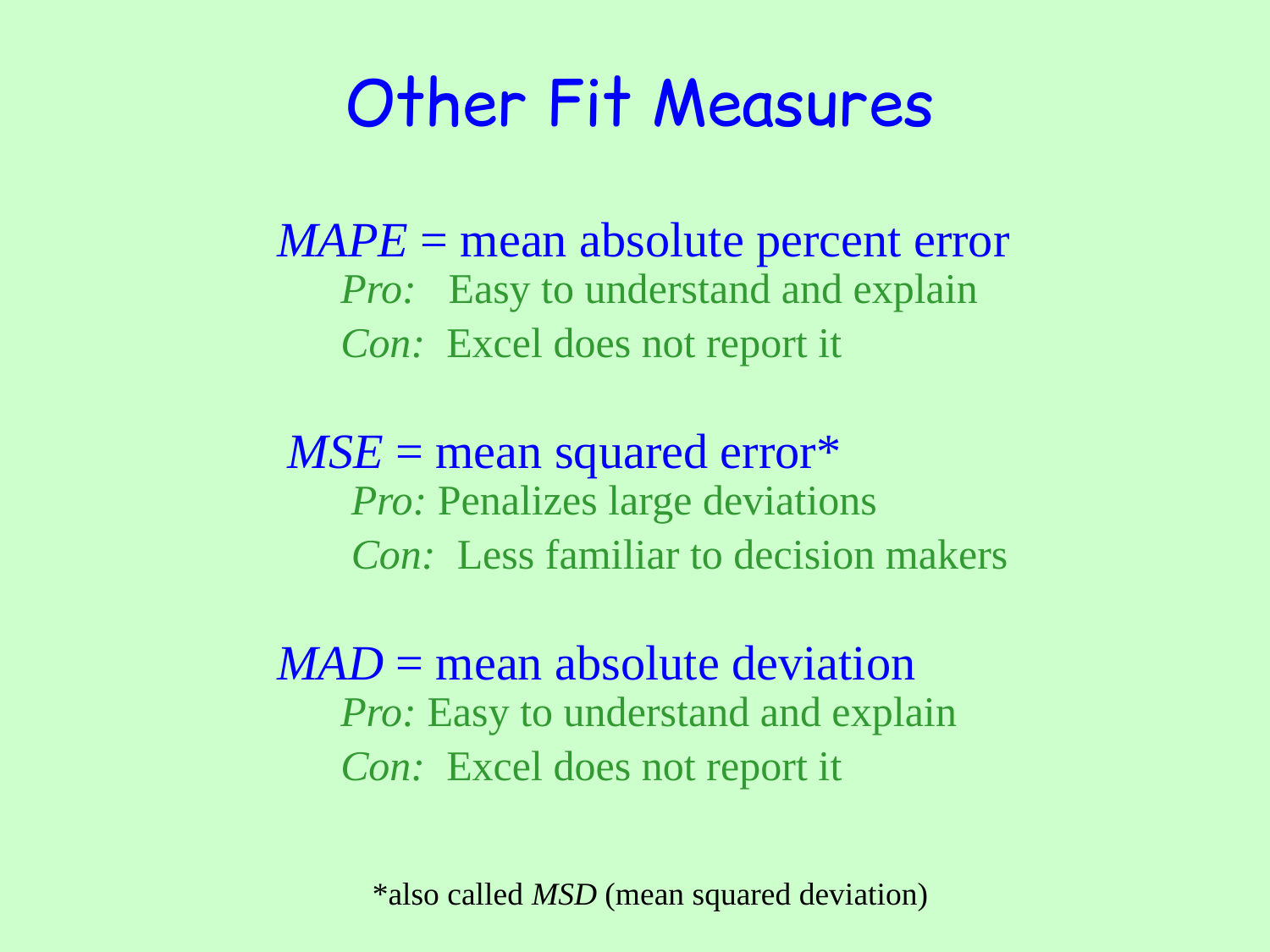

# Other Fit Measures
MAPE = mean absolute percent error
Pro:   Easy to understand and explain
Con:  Excel does not report it
MSE = mean squared error*
Pro: Penalizes large deviations
Con:  Less familiar to decision makers
MAD = mean absolute deviation
Pro: Easy to understand and explain
Con:  Excel does not report it
*also called MSD (mean squared deviation)